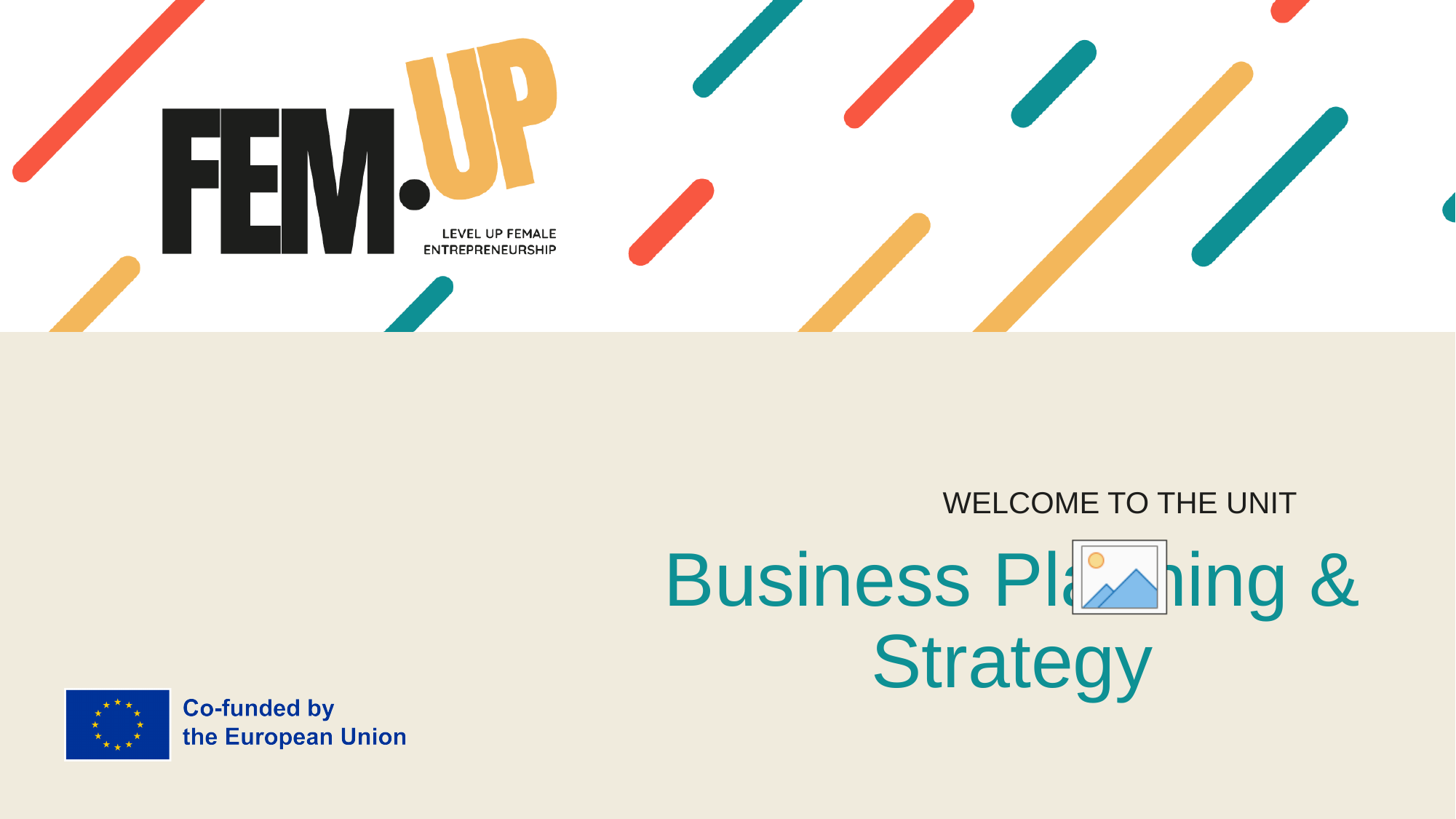

# Business Planning & Strategy
WELCOME TO THE UNIT